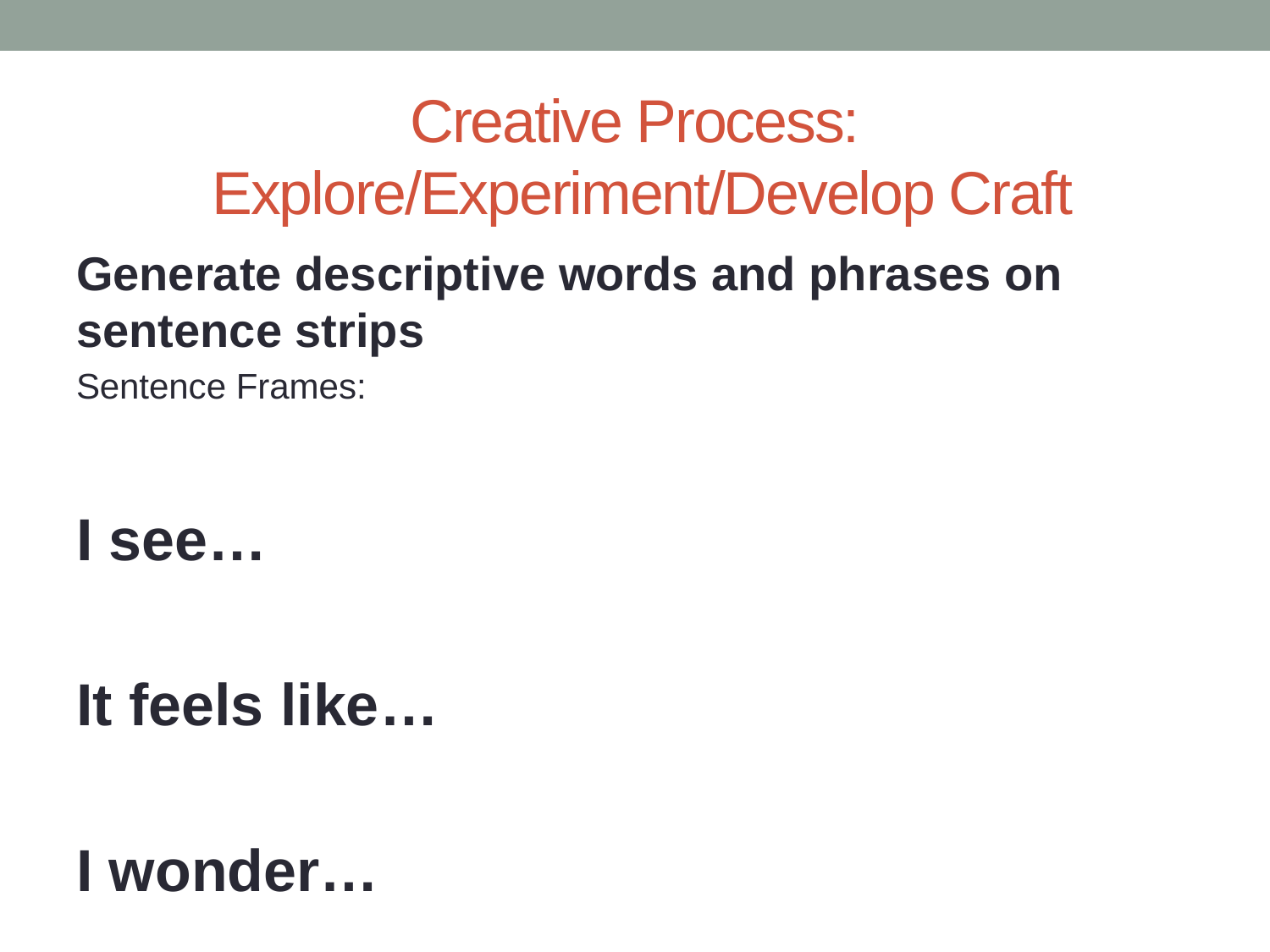

# Creative Process: Explore/Experiment/Develop Craft
Generate descriptive words and phrases on sentence strips
Sentence Frames:

I see…

It feels like…

I wonder…